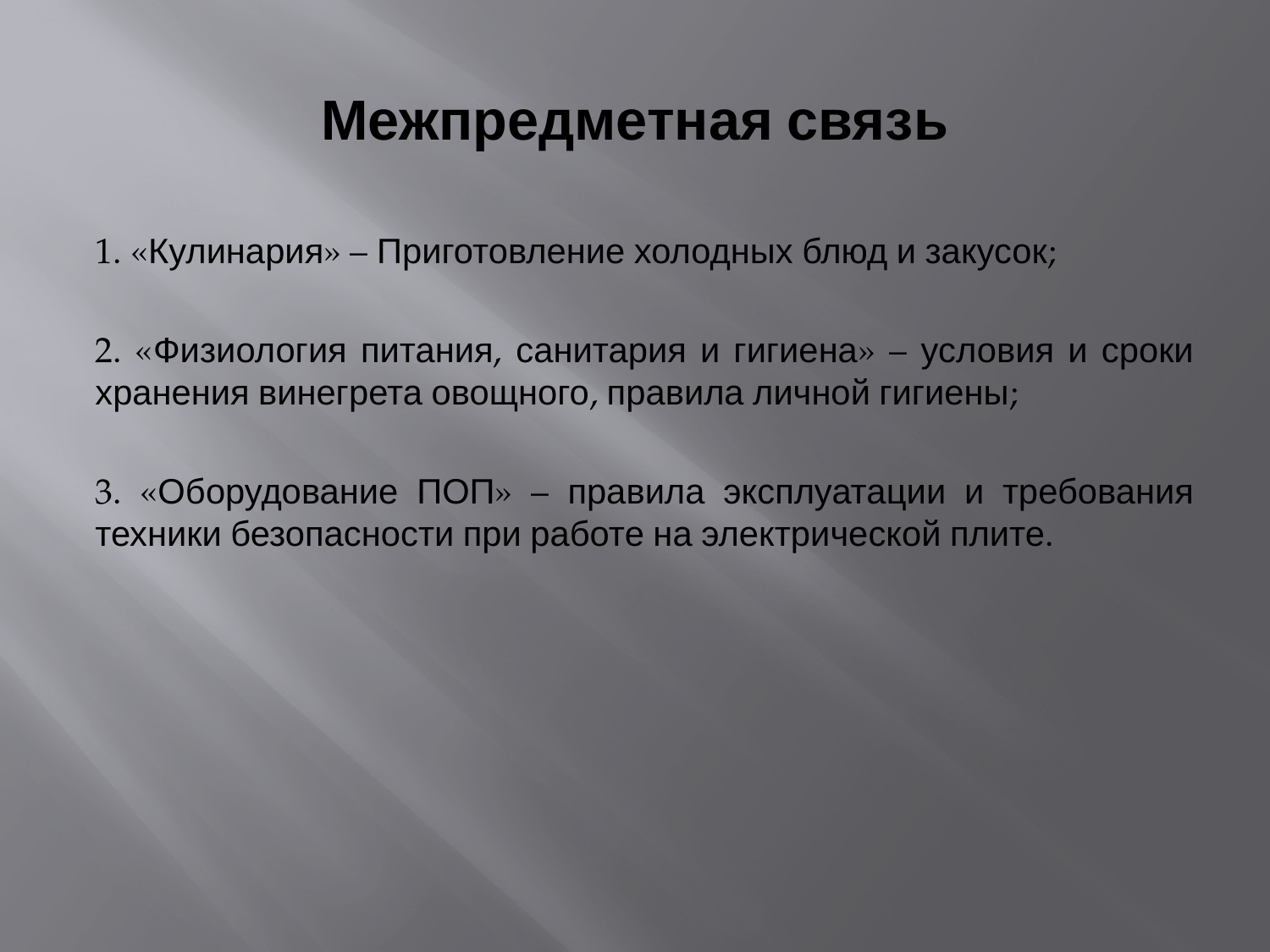

# Межпредметная связь
1. «Кулинария» – Приготовление холодных блюд и закусок;

2. «Физиология питания, санитария и гигиена» – условия и сроки хранения винегрета овощного, правила личной гигиены;

3. «Оборудование ПОП» – правила эксплуатации и требования техники безопасности при работе на электрической плите.